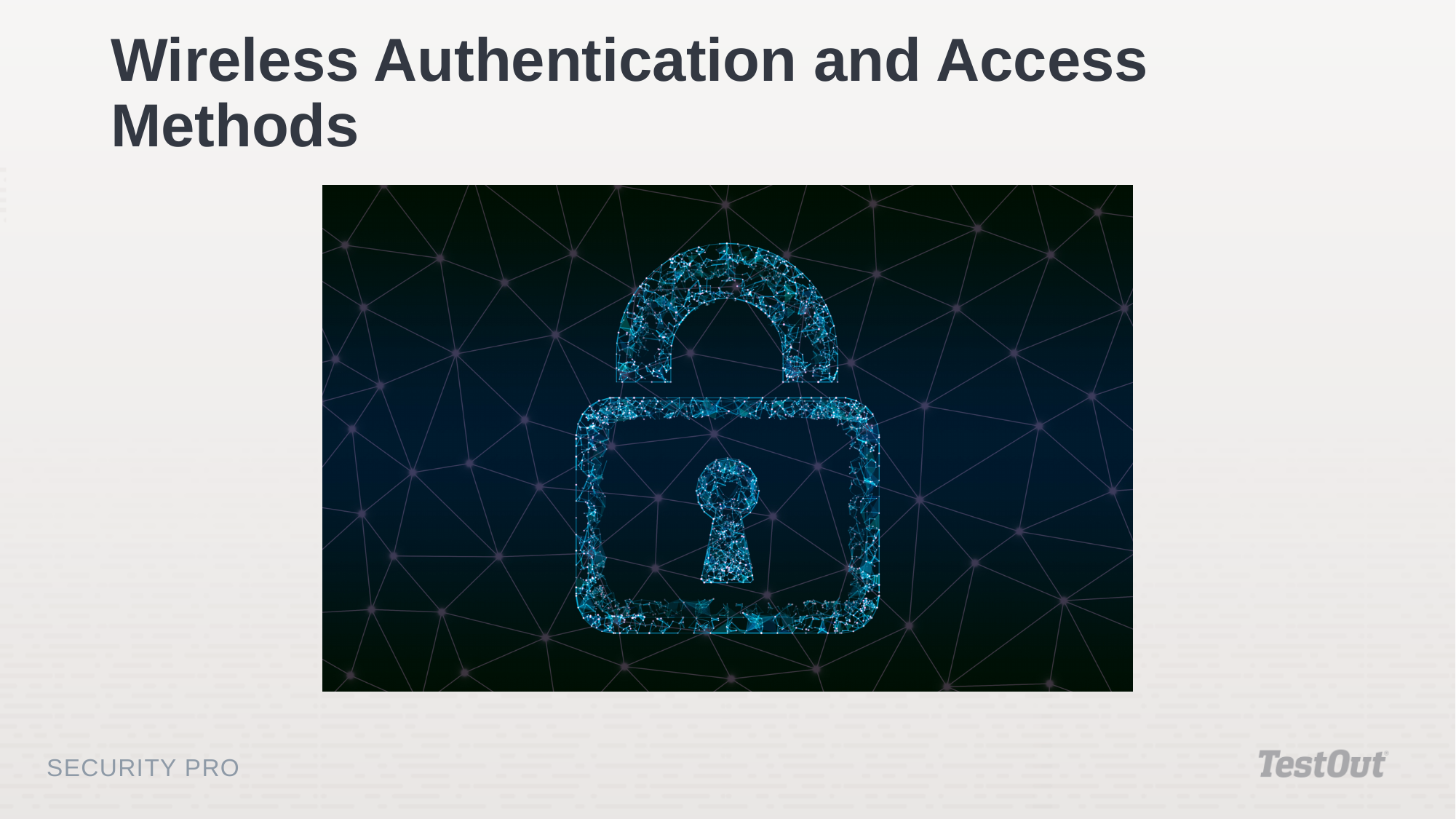

# Wireless Authentication and Access Methods
Security Pro